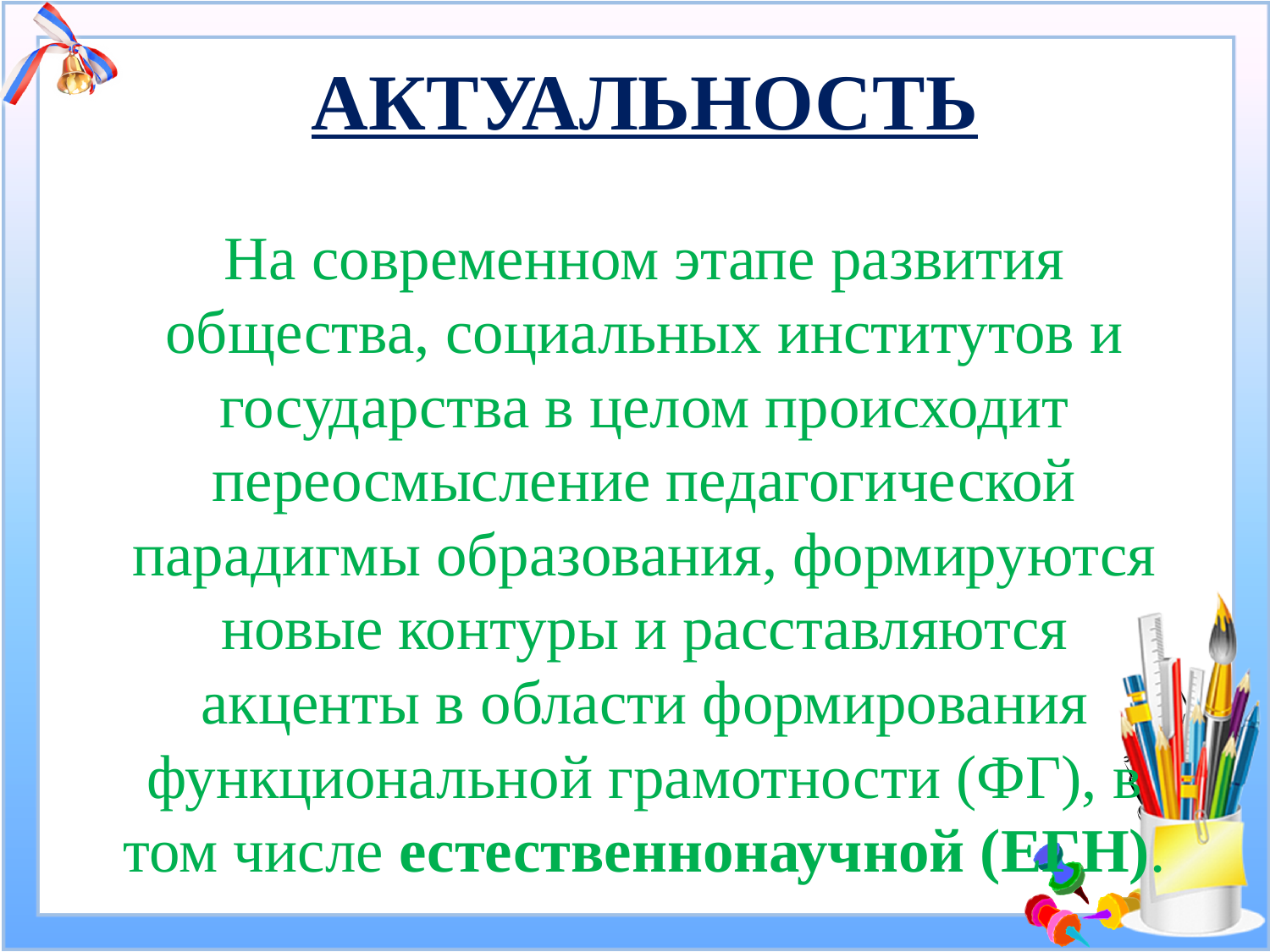

# Актуальность На современном этапе развития общества, социальных институтов и государства в целом происходит переосмысление педагогической парадигмы образования, формируются новые контуры и расставляются акценты в области формирования функциональной грамотности (ФГ), в том числе естественнонаучной (ЕГН).